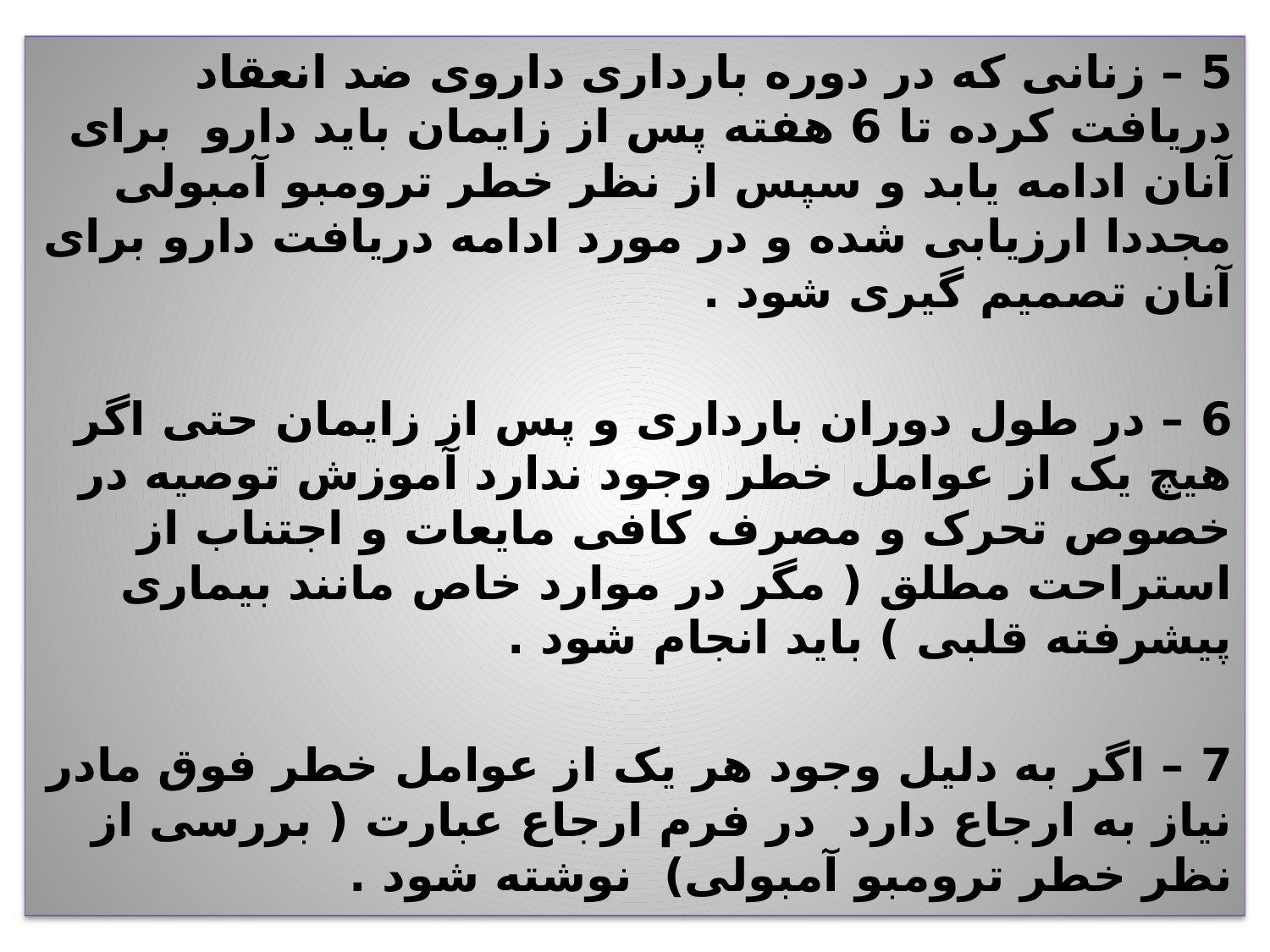

5 – زنانی که در دوره بارداری داروی ضد انعقاد دریافت کرده تا 6 هفته پس از زایمان باید دارو  برای آنان ادامه یابد و سپس از نظر خطر ترومبو آمبولی مجددا ارزیابی شده و در مورد ادامه دریافت دارو برای آنان تصمیم گیری شود .

6 – در طول دوران بارداری و پس از زایمان حتی اگر هیچ یک از عوامل خطر وجود ندارد آموزش توصیه در خصوص تحرک و مصرف کافی مایعات و اجتناب از استراحت مطلق ( مگر در موارد خاص مانند بیماری پیشرفته قلبی ) باید انجام شود .

7 – اگر به دلیل وجود هر یک از عوامل خطر فوق مادر نیاز به ارجاع دارد  در فرم ارجاع عبارت ( بررسی از نظر خطر ترومبو آمبولی)  نوشته شود .